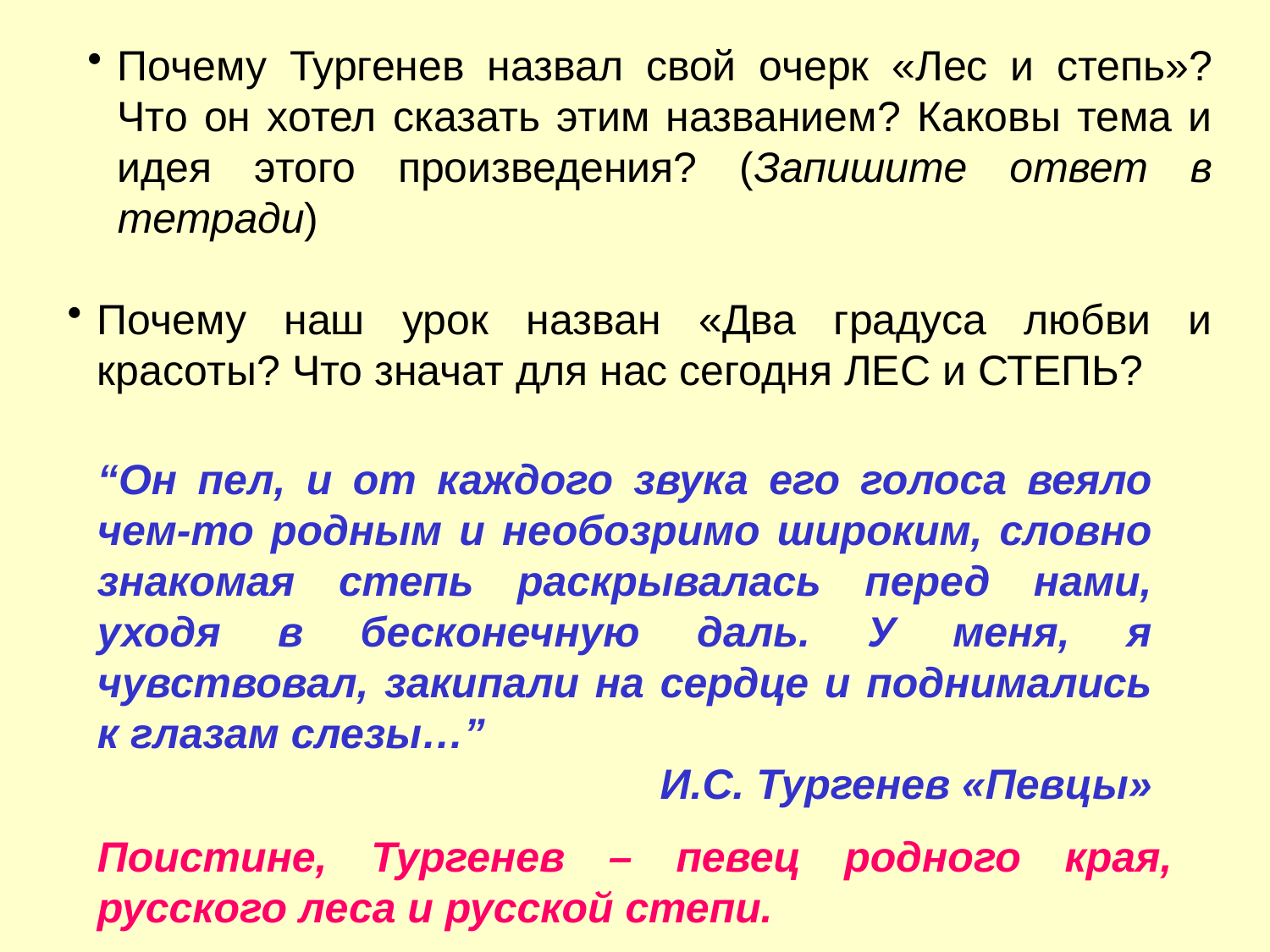

Почему Тургенев назвал свой очерк «Лес и степь»? Что он хотел сказать этим названием? Каковы тема и идея этого произведения? (Запишите ответ в тетради)
Почему наш урок назван «Два градуса любви и красоты? Что значат для нас сегодня ЛЕС и СТЕПЬ?
“Он пел, и от каждого звука его голоса веяло чем-то родным и необозримо широким, словно знакомая степь раскрывалась перед нами, уходя в бесконечную даль. У меня, я чувствовал, закипали на сердце и поднимались к глазам слезы…”
И.С. Тургенев «Певцы»
Поистине, Тургенев – певец родного края, русского леса и русской степи.